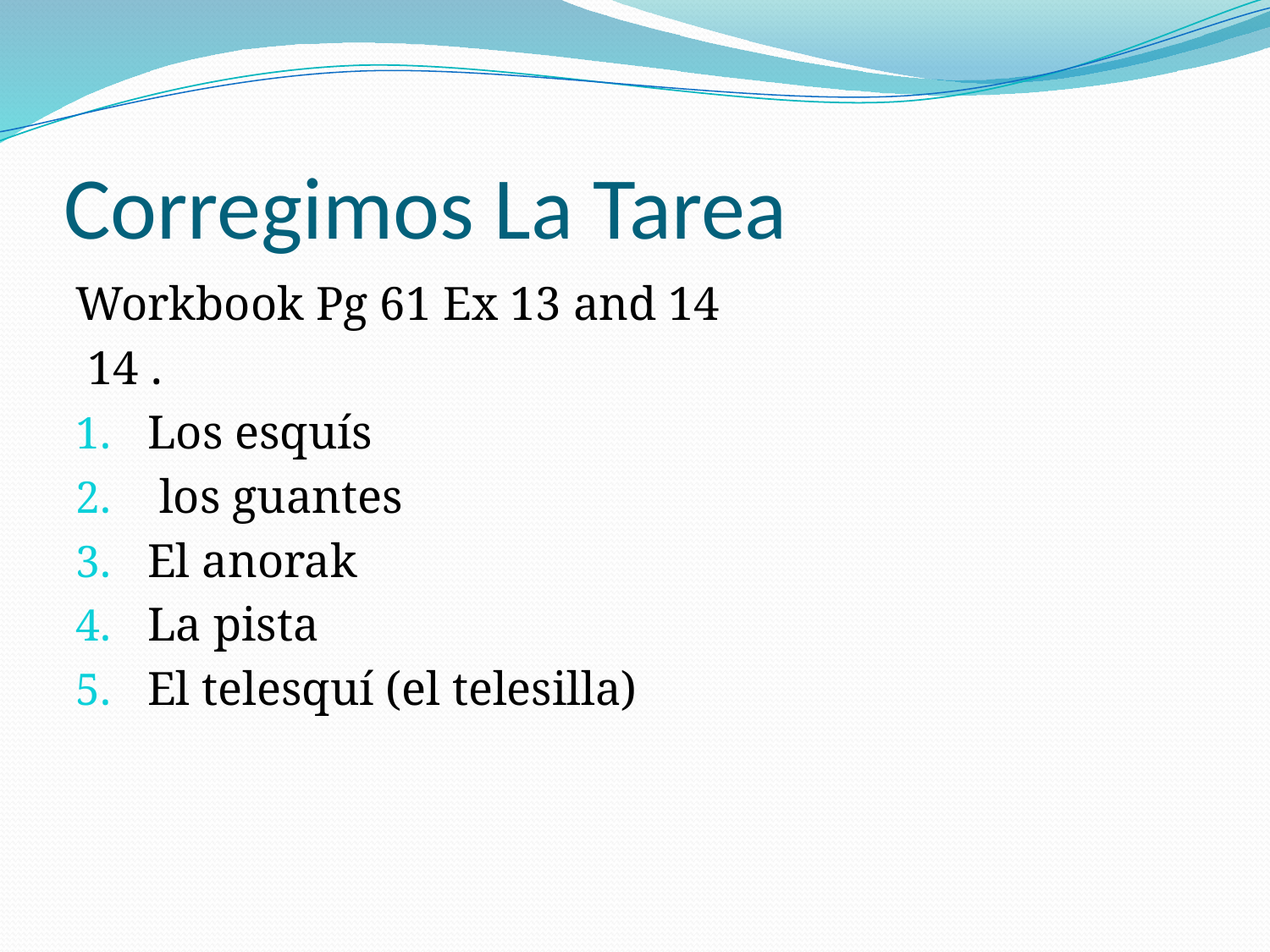

# Corregimos La Tarea
Workbook Pg 61 Ex 13 and 14
 14 .
Los esquís
 los guantes
El anorak
La pista
El telesquí (el telesilla)